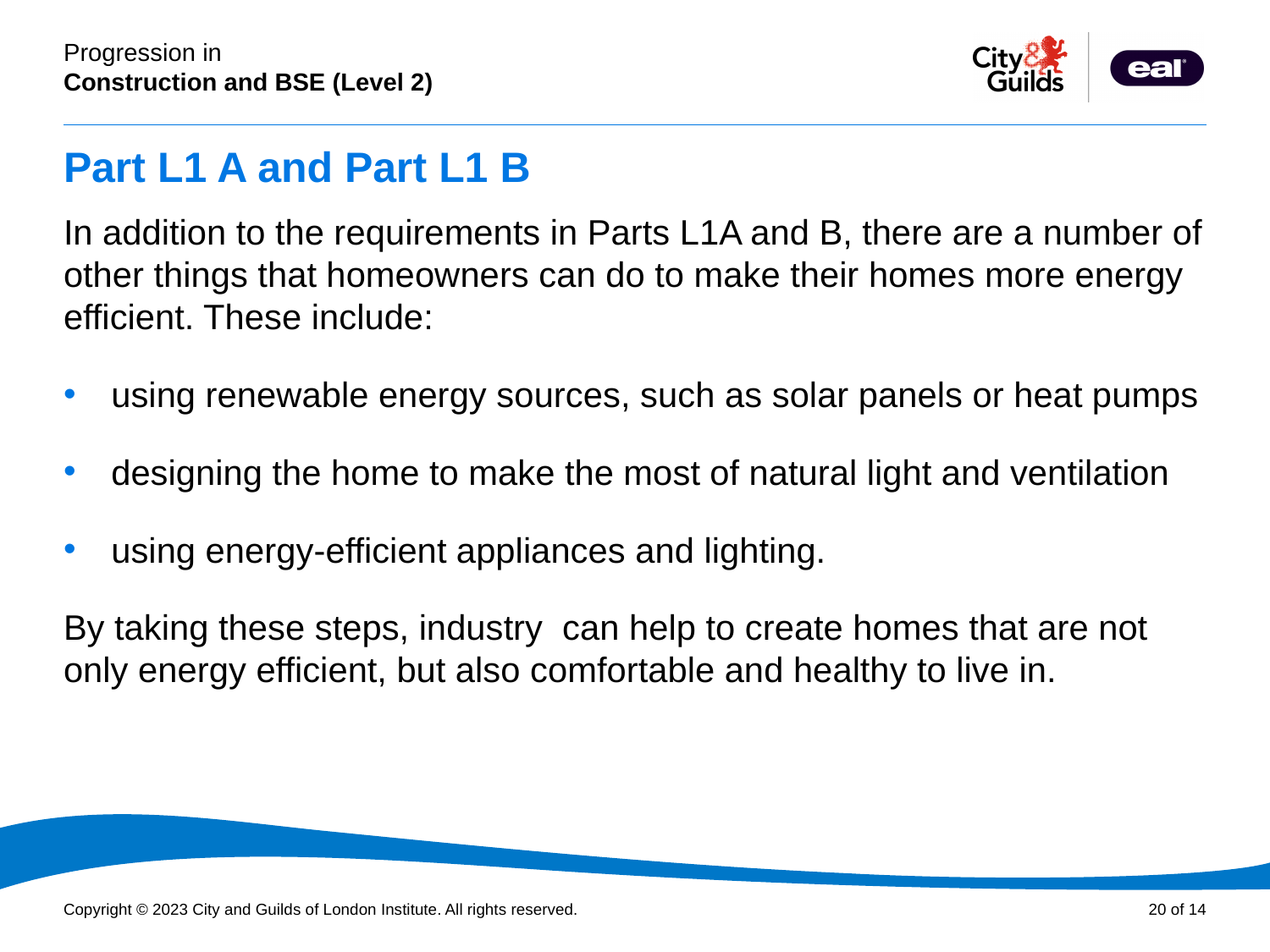

# Part L1 A and Part L1 B
In addition to the requirements in Parts L1A and B, there are a number of other things that homeowners can do to make their homes more energy efficient. These include:
using renewable energy sources, such as solar panels or heat pumps
designing the home to make the most of natural light and ventilation
using energy-efficient appliances and lighting.
By taking these steps, industry  can help to create homes that are not only energy efficient, but also comfortable and healthy to live in.